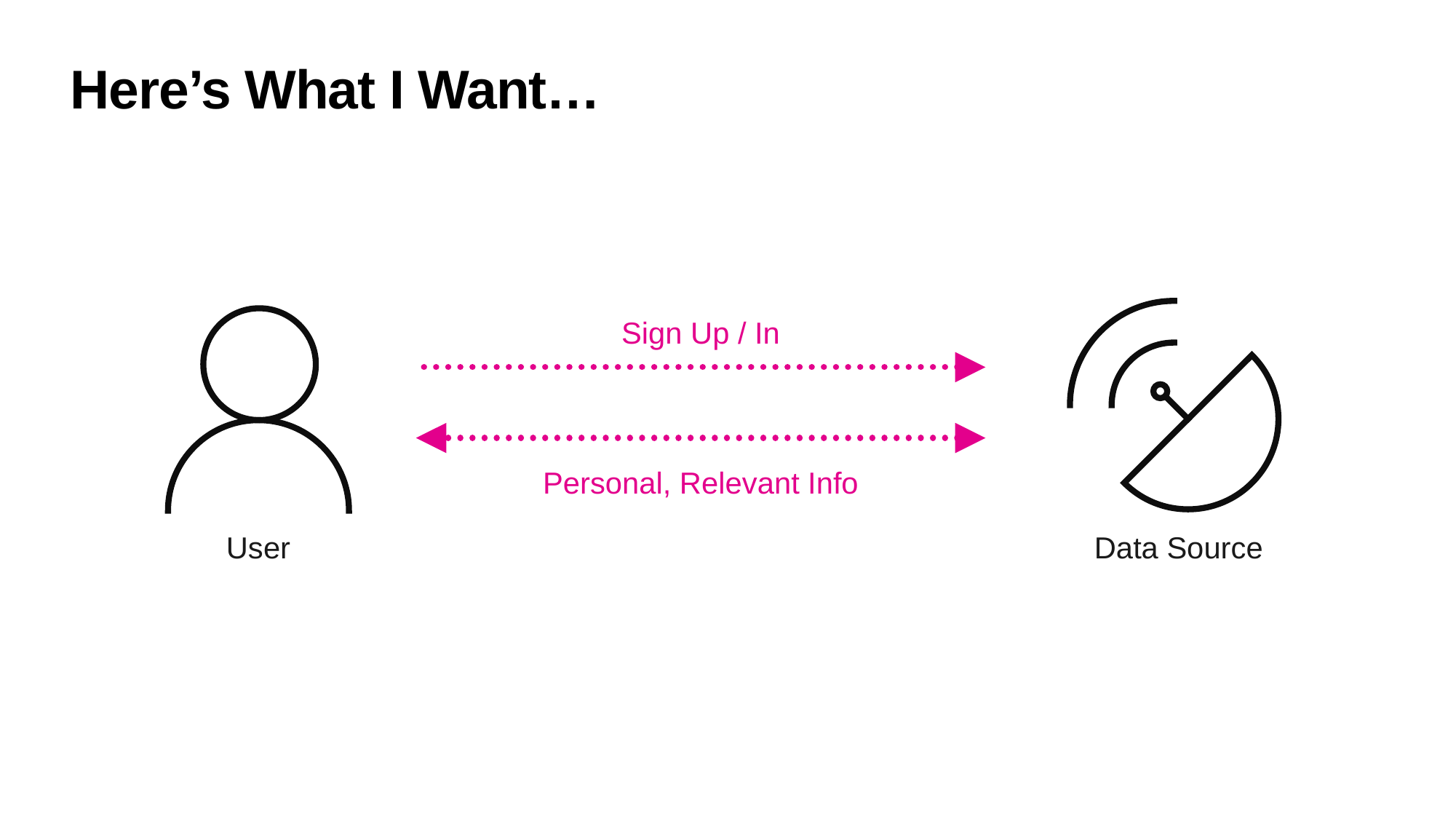

# Here’s What I Want…

Data Source

User
Sign Up / In
Personal, Relevant Info